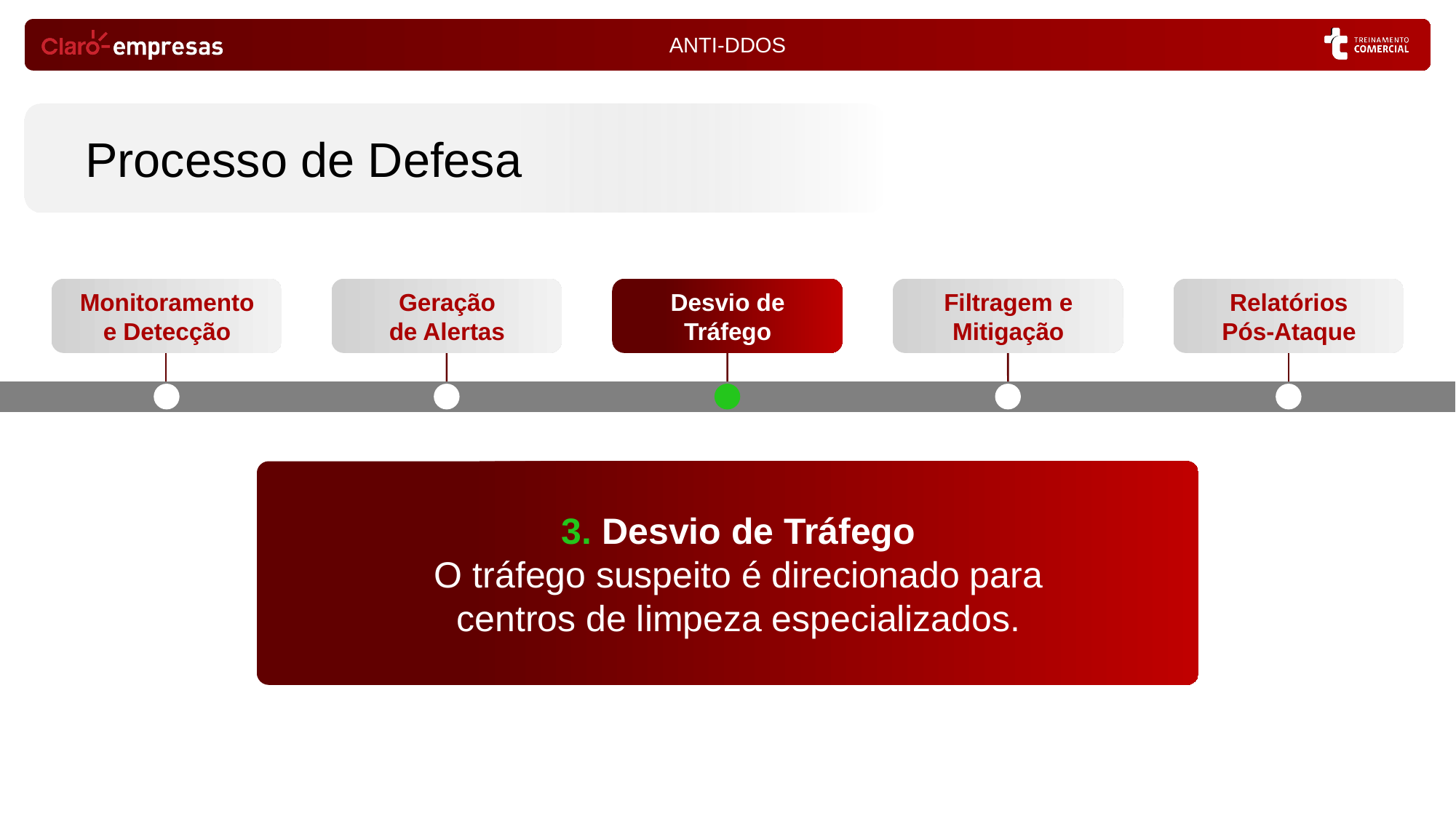

Processo de Defesa
Monitoramento
e Detecção
Geração
de Alertas
Desvio de Tráfego
Filtragem e Mitigação
Relatórios
Pós-Ataque

3. Desvio de Tráfego
O tráfego suspeito é direcionado para
centros de limpeza especializados.